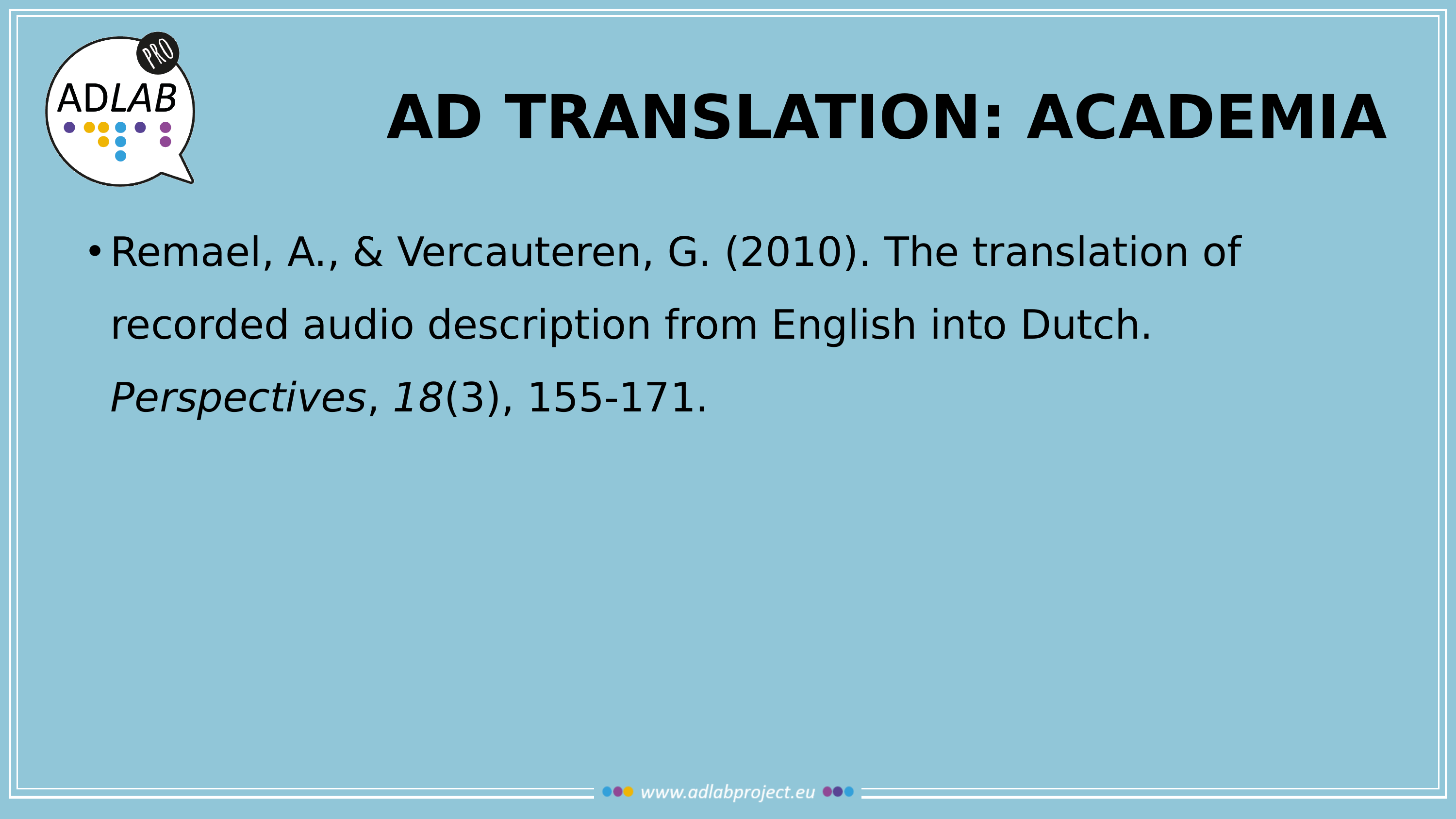

# Ad translation: academia
Remael, A., & Vercauteren, G. (2010). The translation of recorded audio description from English into Dutch. Perspectives, 18(3), 155-171.